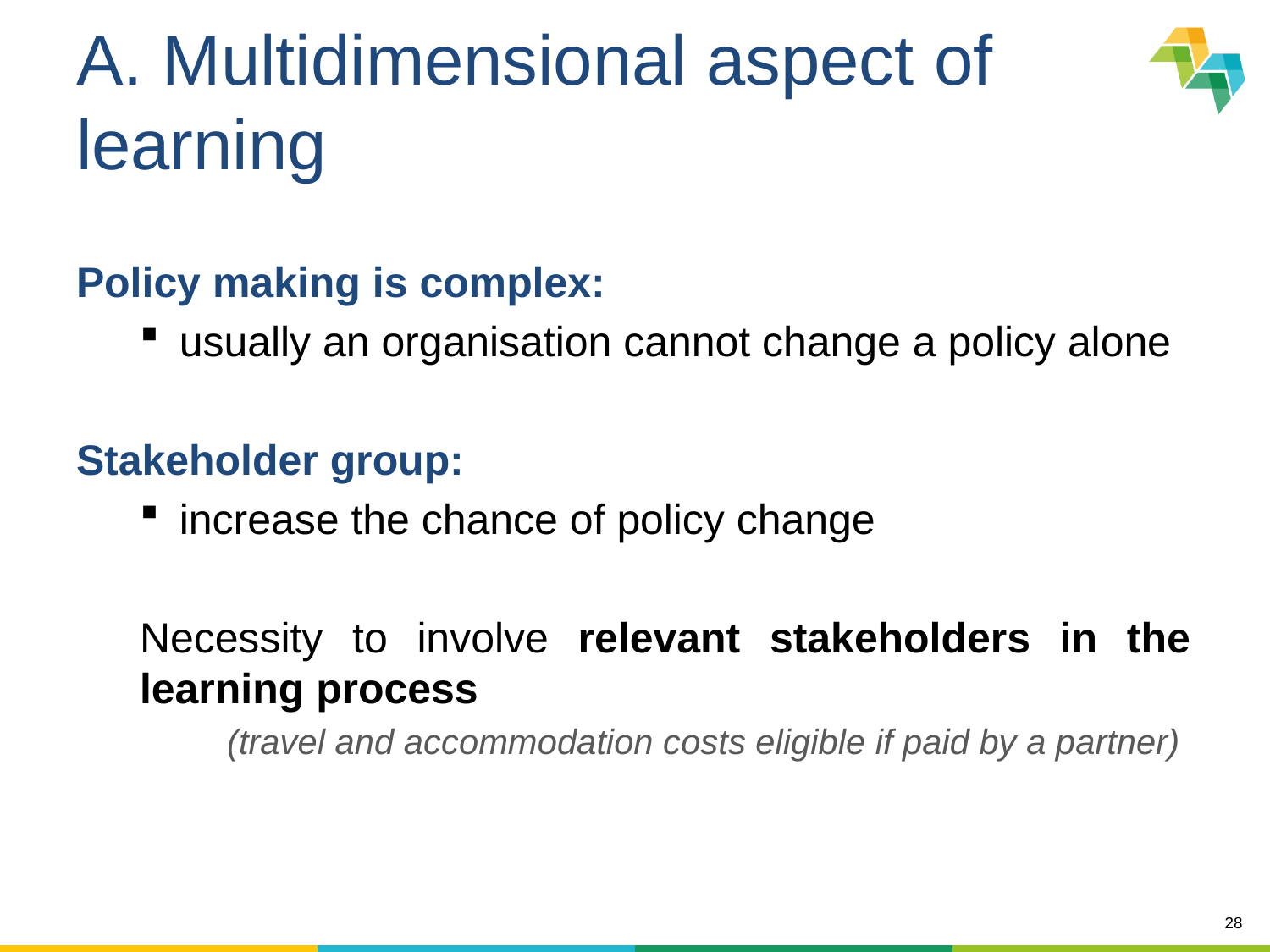

# A. Multidimensional aspect of learning

Policy making is complex:
usually an organisation cannot change a policy alone

Stakeholder group:
increase the chance of policy change

Necessity to involve relevant stakeholders in the learning process
(travel and accommodation costs eligible if paid by a partner)